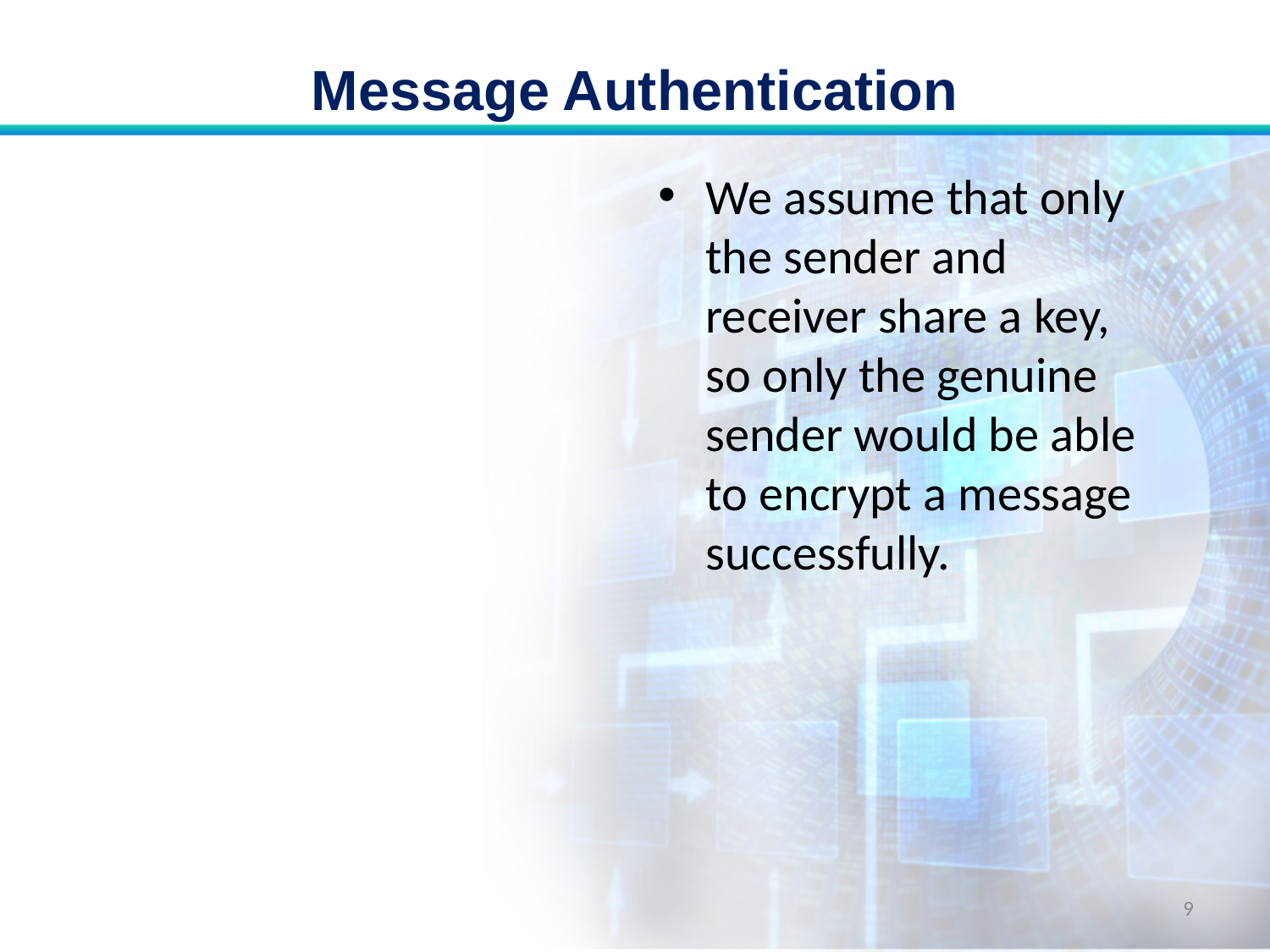

# Message Authentication
We assume that only the sender and receiver share a key, so only the genuine sender would be able to encrypt a message successfully.
9